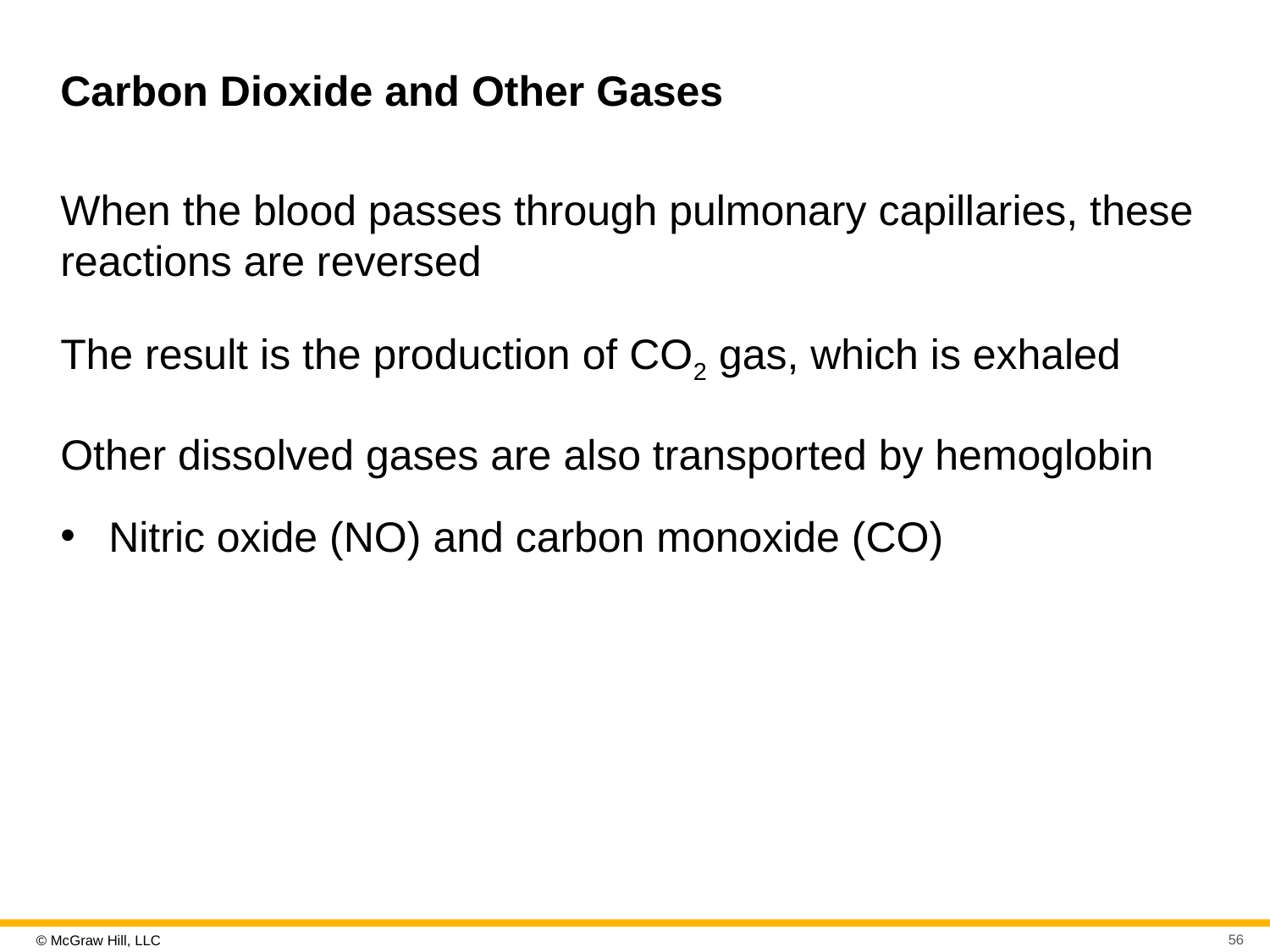

# Carbon Dioxide and Other Gases
When the blood passes through pulmonary capillaries, these reactions are reversed
The result is the production of CO2 gas, which is exhaled
Other dissolved gases are also transported by hemoglobin
Nitric oxide (NO) and carbon monoxide (CO)
56